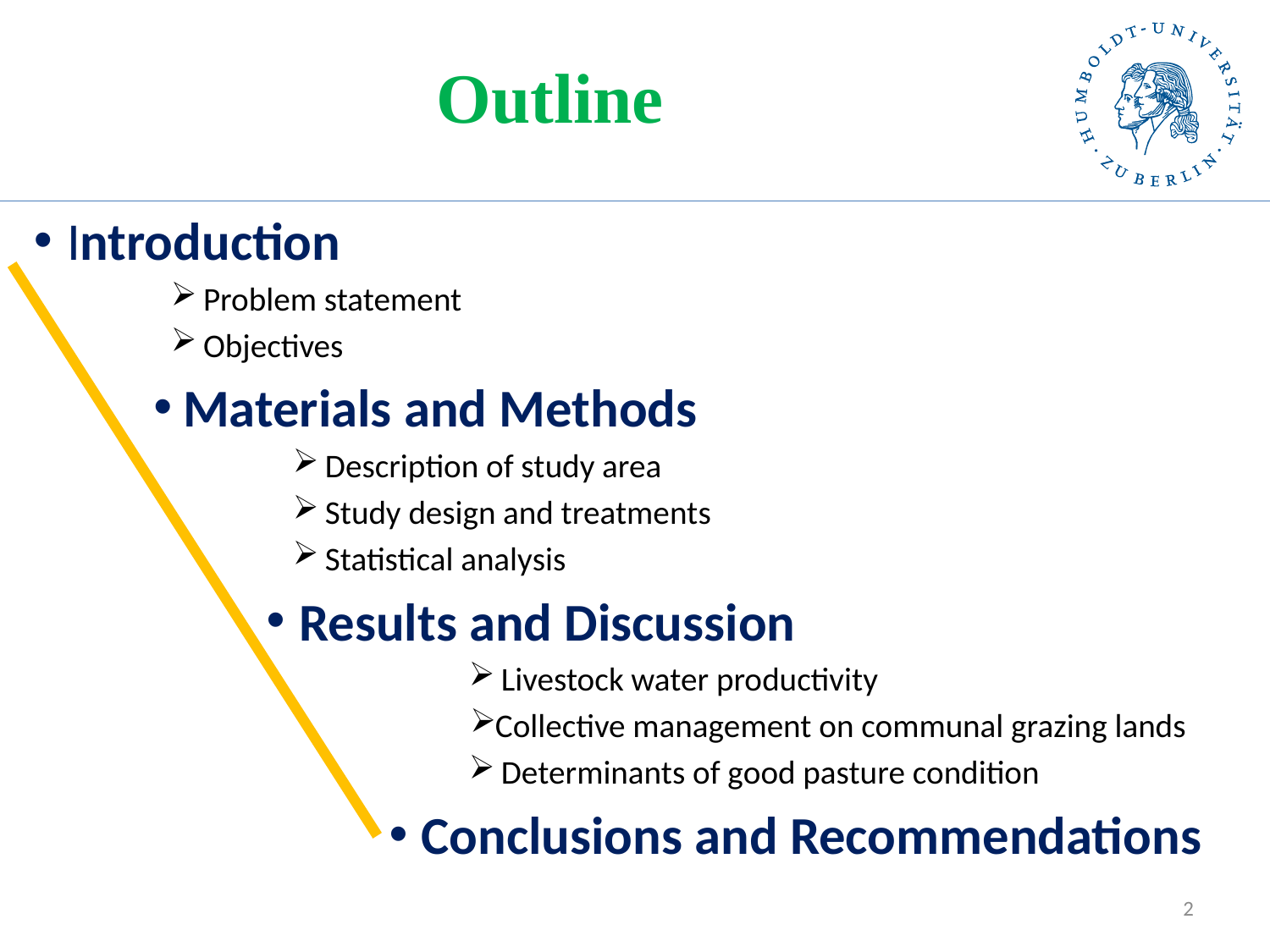

# Outline
Introduction
Problem statement
Objectives
 Materials and Methods
Description of study area
Study design and treatments
Statistical analysis
Results and Discussion
Livestock water productivity
Collective management on communal grazing lands
Determinants of good pasture condition
Conclusions and Recommendations

2